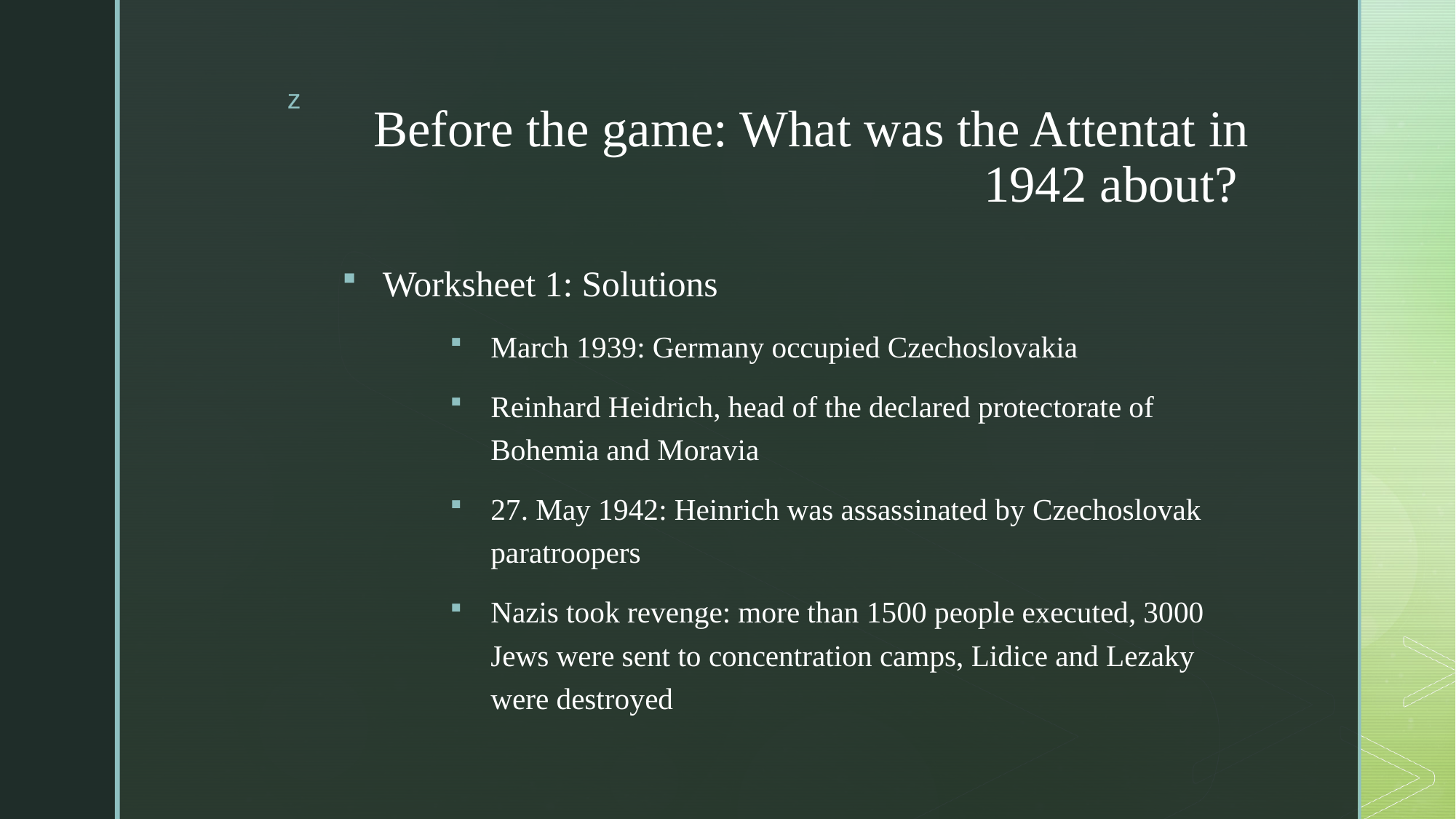

# Before the game: What was the Attentat in 1942 about?
Worksheet 1: Solutions
March 1939: Germany occupied Czechoslovakia
Reinhard Heidrich, head of the declared protectorate of Bohemia and Moravia
27. May 1942: Heinrich was assassinated by Czechoslovak paratroopers
Nazis took revenge: more than 1500 people executed, 3000 Jews were sent to concentration camps, Lidice and Lezaky were destroyed